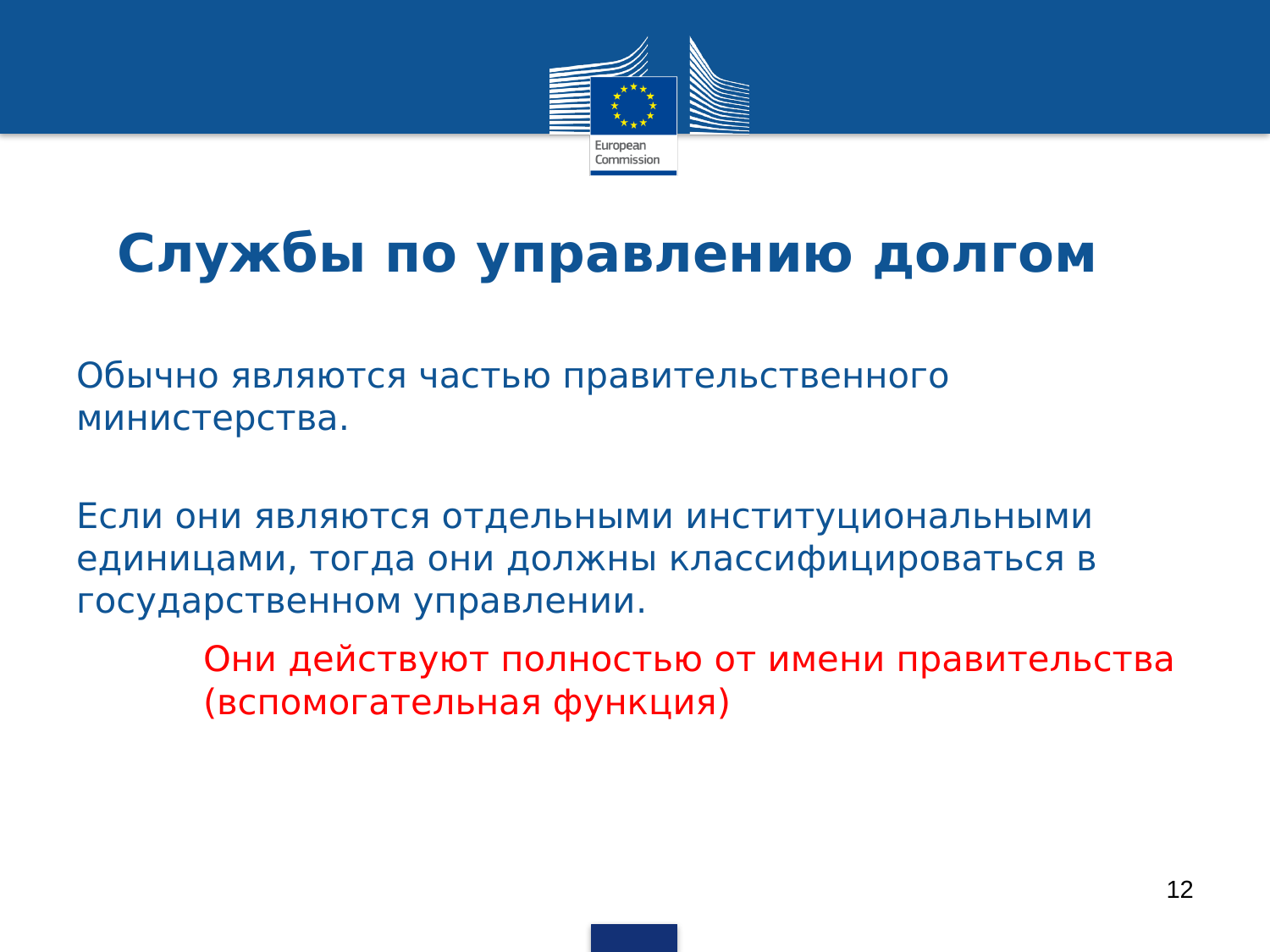

# Службы по управлению долгом
Обычно являются частью правительственного министерства.

Если они являются отдельными институциональными единицами, тогда они должны классифицироваться в государственном управлении.
	Они действуют полностью от имени правительства 	(вспомогательная функция)
12